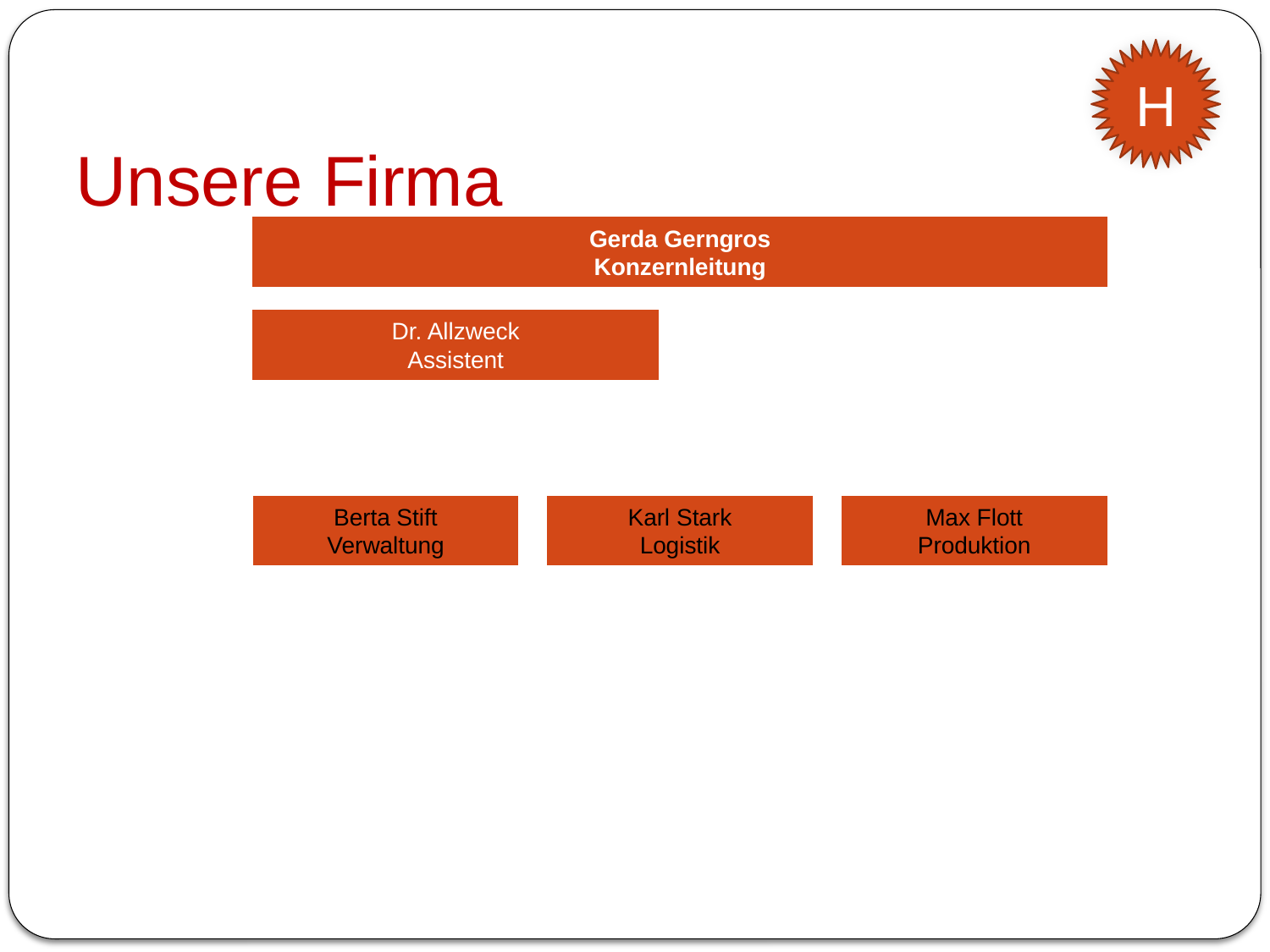

# Unsere Firma
Gerda Gerngros
Konzernleitung
Dr. Allzweck
Assistent
Berta Stift
Verwaltung
Karl Stark
Logistik
Max Flott
Produktion